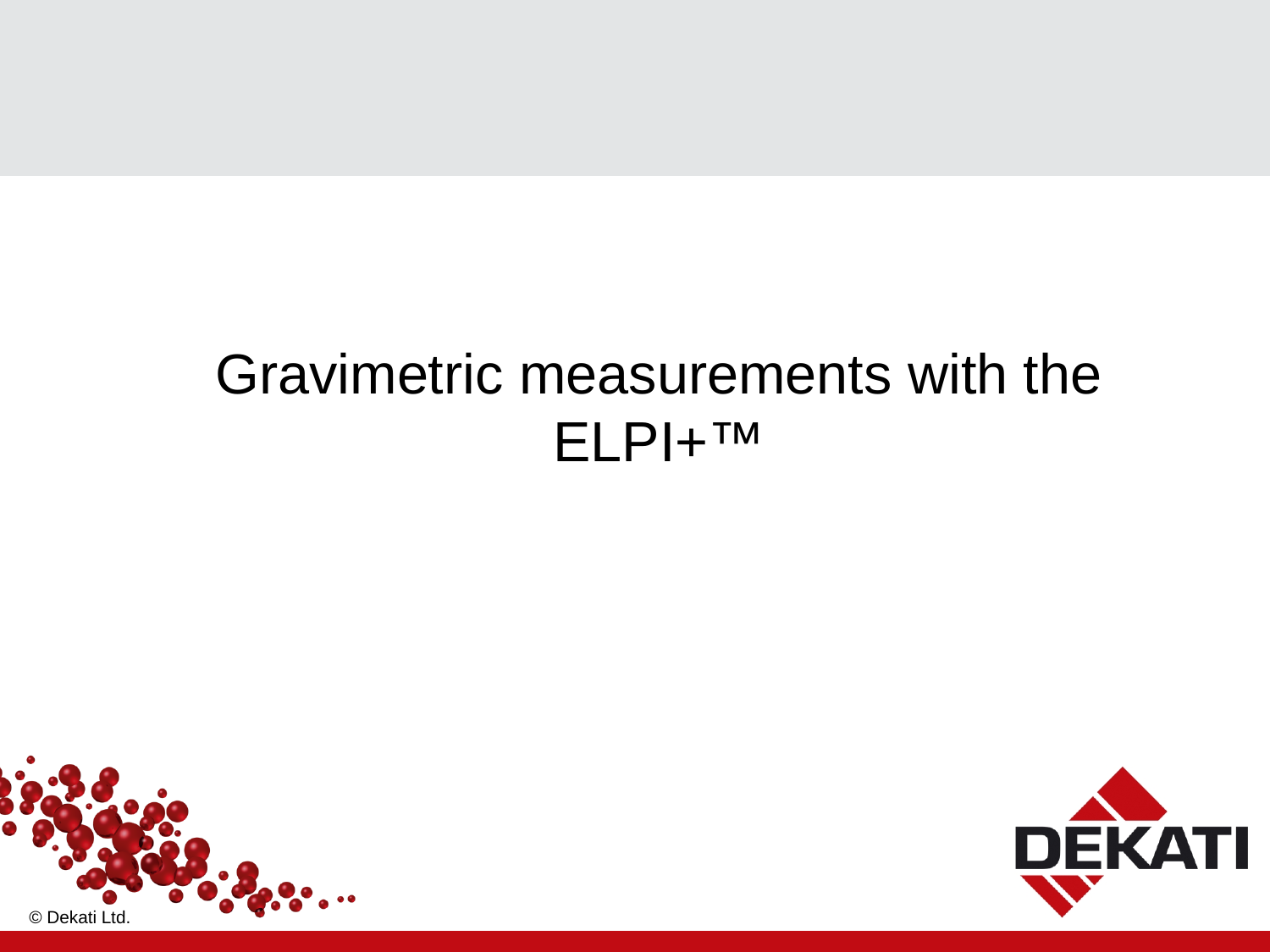

# Gravimetric measurements with the ELPI+™
© Dekati Ltd.